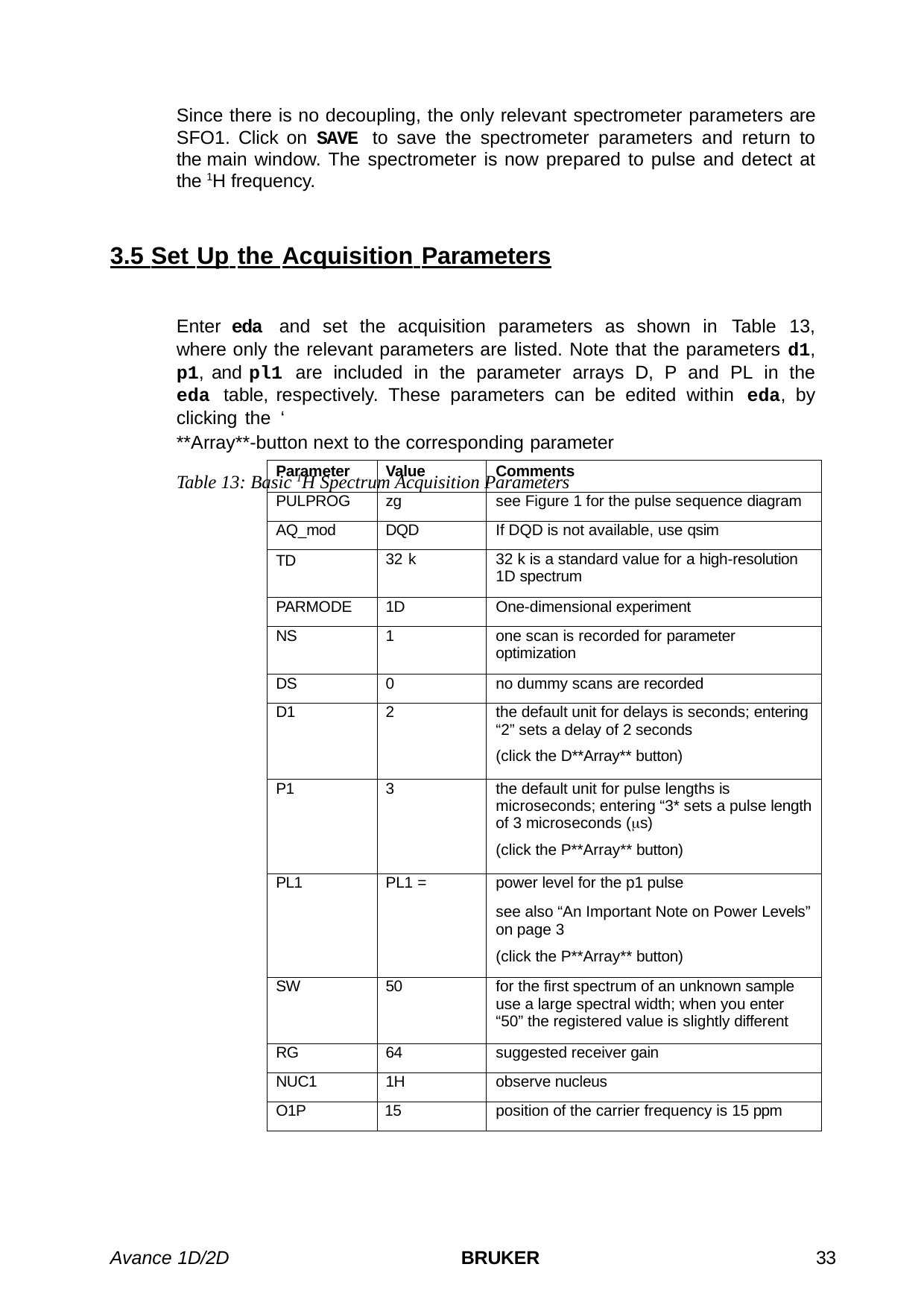

Since there is no decoupling, the only relevant spectrometer parameters are SFO1. Click on SAVE to save the spectrometer parameters and return to the main window. The spectrometer is now prepared to pulse and detect at the 1H frequency.

3.5 Set Up the Acquisition Parameters
Enter eda and set the acquisition parameters as shown in Table 13, where only the relevant parameters are listed. Note that the parameters d1, p1, and pl1 are included in the parameter arrays D, P and PL in the eda table, respectively. These parameters can be edited within eda, by clicking the ‘
**Array**-button next to the corresponding parameter
Table 13: Basic 1H Spectrum Acquisition Parameters
| Parameter | Value | Comments |
| --- | --- | --- |
| PULPROG | zg | see Figure 1 for the pulse sequence diagram |
| AQ\_mod | DQD | If DQD is not available, use qsim |
| TD | 32 k | 32 k is a standard value for a high-resolution 1D spectrum |
| PARMODE | 1D | One-dimensional experiment |
| NS | 1 | one scan is recorded for parameter optimization |
| DS | 0 | no dummy scans are recorded |
| D1 | 2 | the default unit for delays is seconds; entering “2” sets a delay of 2 seconds (click the D\*\*Array\*\* button) |
| P1 | 3 | the default unit for pulse lengths is microseconds; entering “3\* sets a pulse length of 3 microseconds (μs) (click the P\*\*Array\*\* button) |
| PL1 | PL1 = | power level for the p1 pulse see also “An Important Note on Power Levels” on page 3 (click the P\*\*Array\*\* button) |
| SW | 50 | for the first spectrum of an unknown sample use a large spectral width; when you enter “50” the registered value is slightly different |
| RG | 64 | suggested receiver gain |
| NUC1 | 1H | observe nucleus |
| O1P | 15 | position of the carrier frequency is 15 ppm |
Avance 1D/2D
BRUKER
33